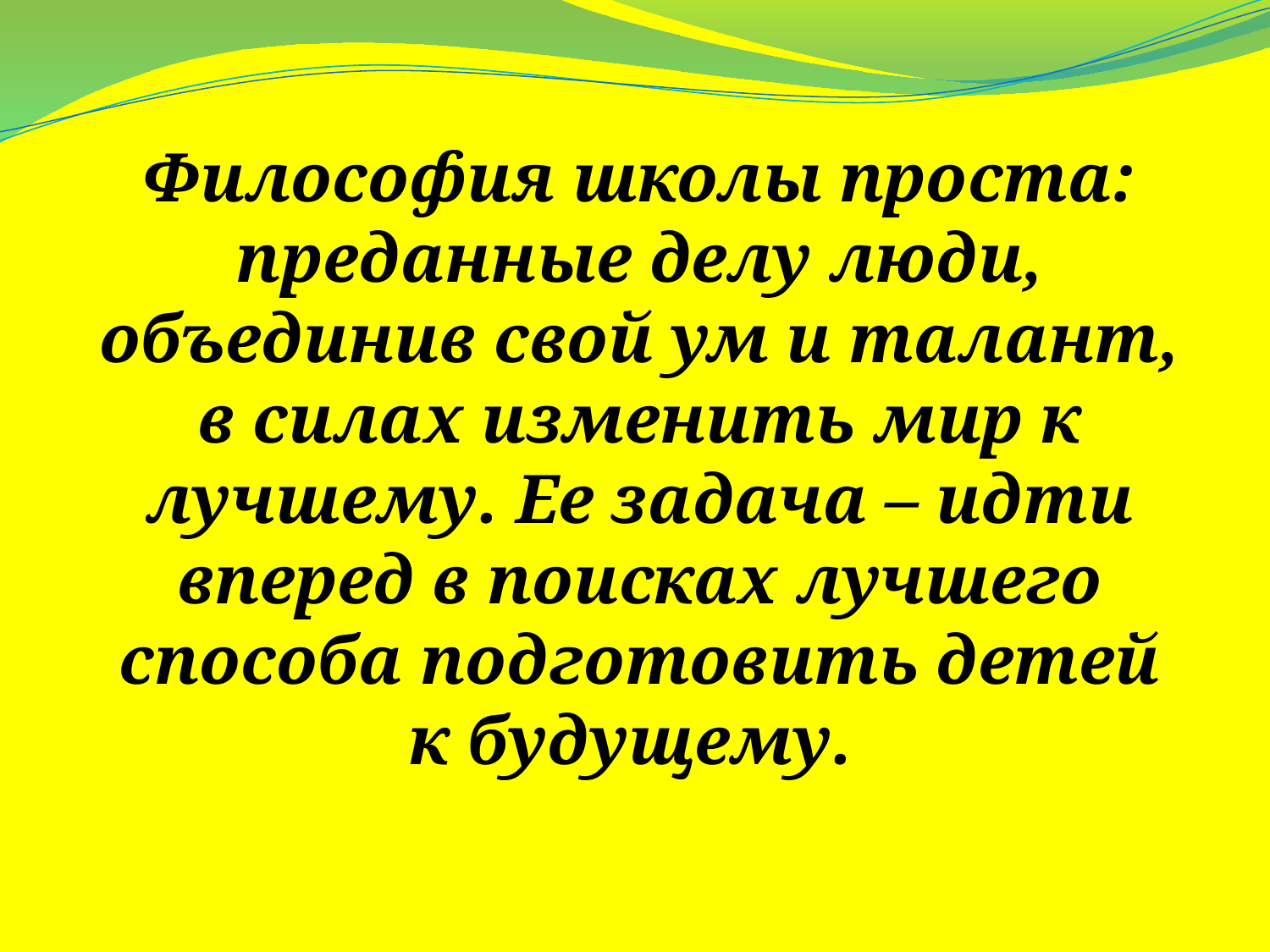

Философия школы проста: преданные делу люди, объединив свой ум и талант, в силах изменить мир к лучшему. Ее задача – идти вперед в поисках лучшего способа подготовить детей к будущему.